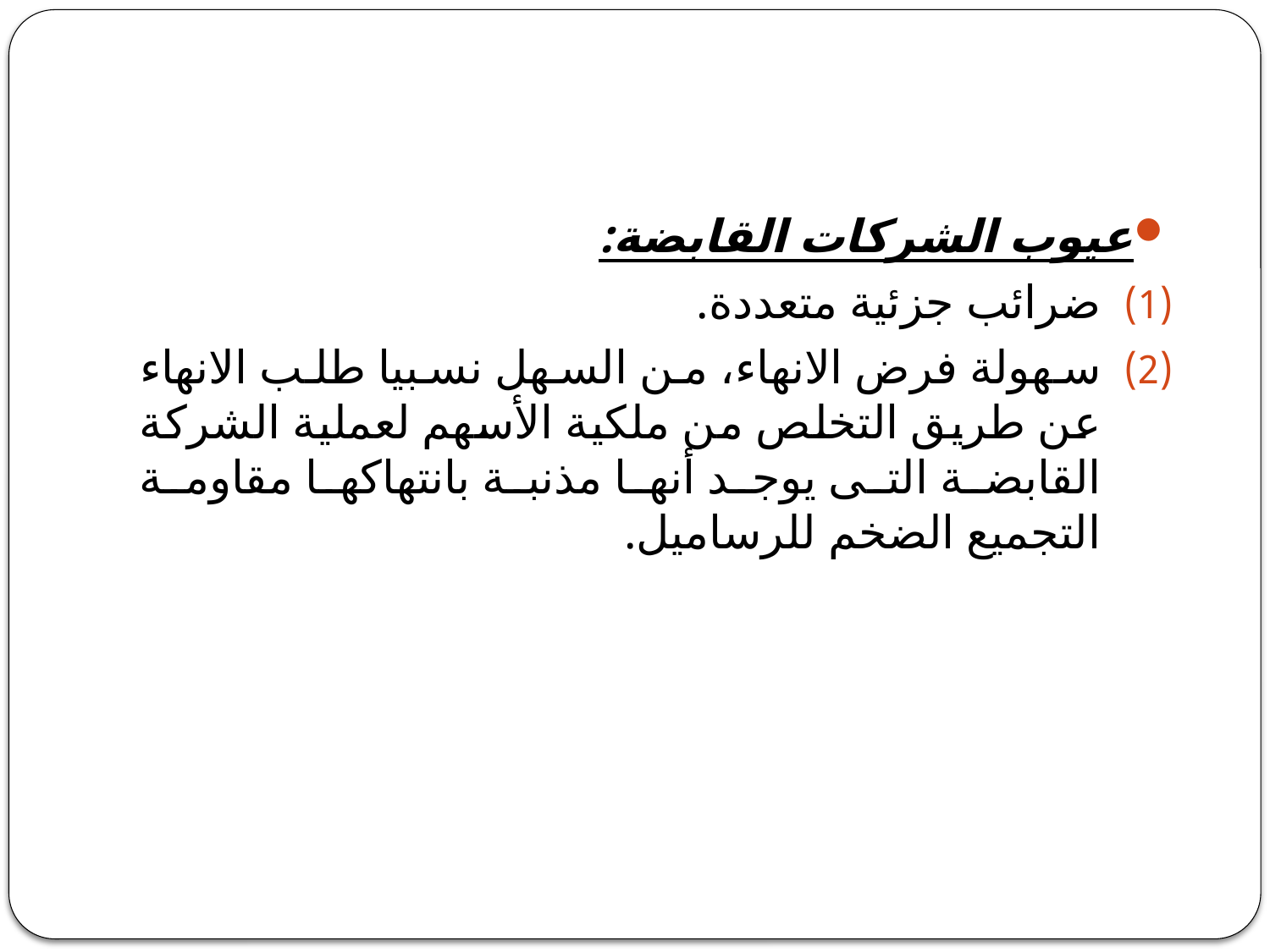

#
عيوب الشركات القابضة:
ضرائب جزئية متعددة.
سهولة فرض الانهاء، من السهل نسبيا طلب الانهاء عن طريق التخلص من ملكية الأسهم لعملية الشركة القابضة التى يوجد أنها مذنبة بانتهاكها مقاومة التجميع الضخم للرساميل.